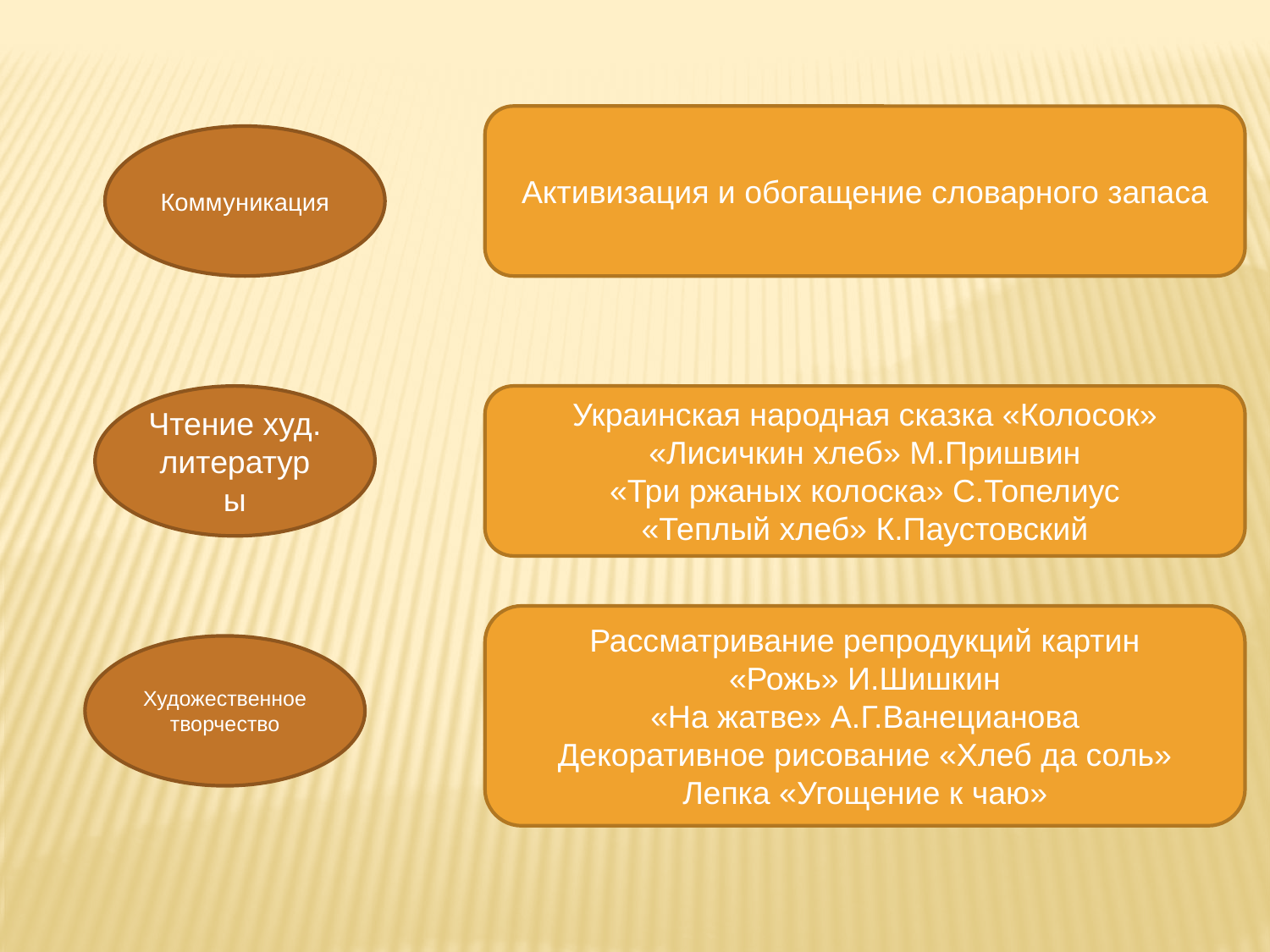

Активизация и обогащение словарного запаса
Коммуникация
Чтение худ. литературы
Украинская народная сказка «Колосок»
«Лисичкин хлеб» М.Пришвин
«Три ржаных колоска» С.Топелиус
«Теплый хлеб» К.Паустовский
Рассматривание репродукций картин
«Рожь» И.Шишкин
«На жатве» А.Г.Ванецианова
Декоративное рисование «Хлеб да соль»
Лепка «Угощение к чаю»
Художественное творчество